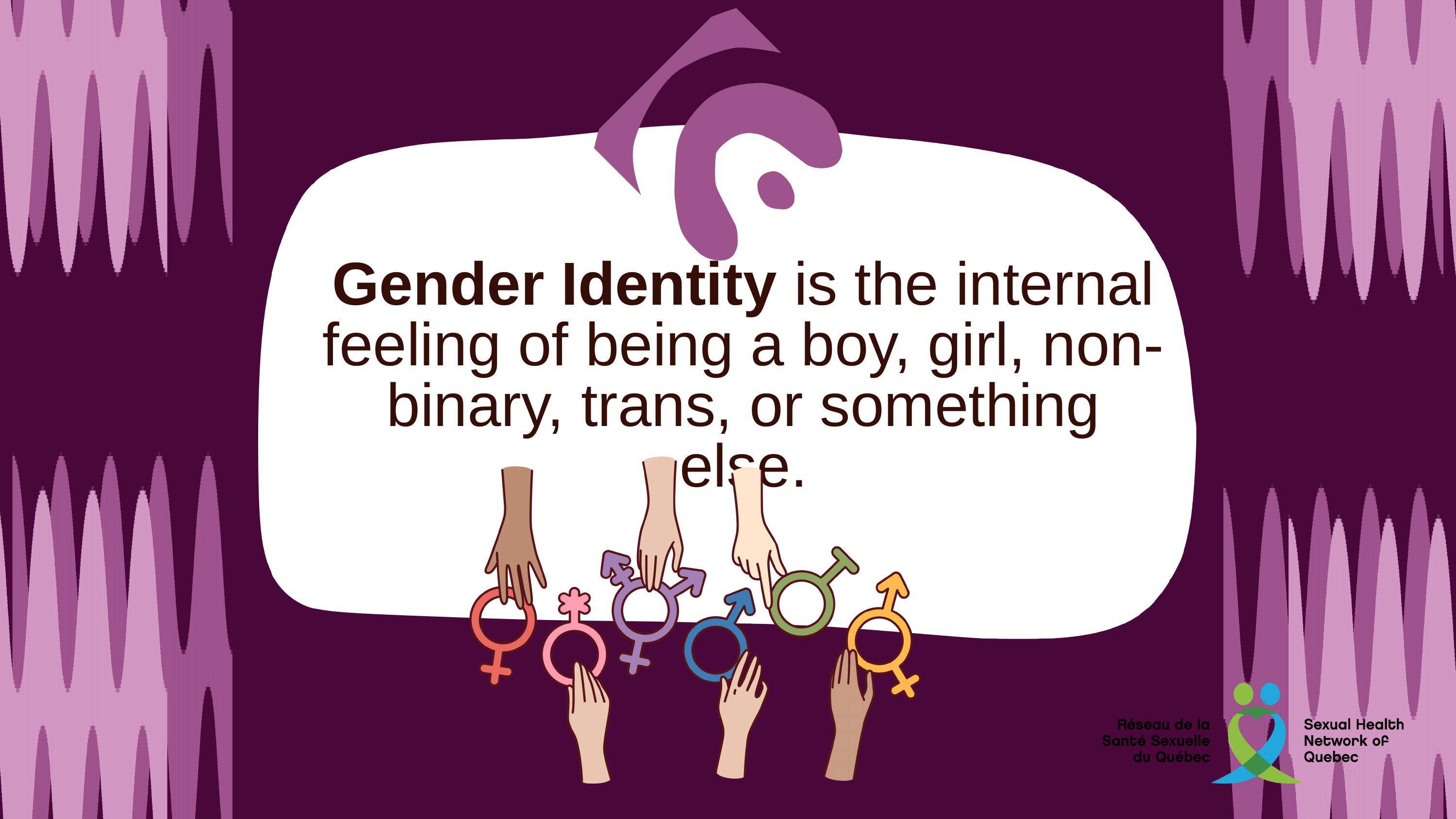

Gender Identity is the internal feeling of being a boy, girl, non-binary, trans, or something else.